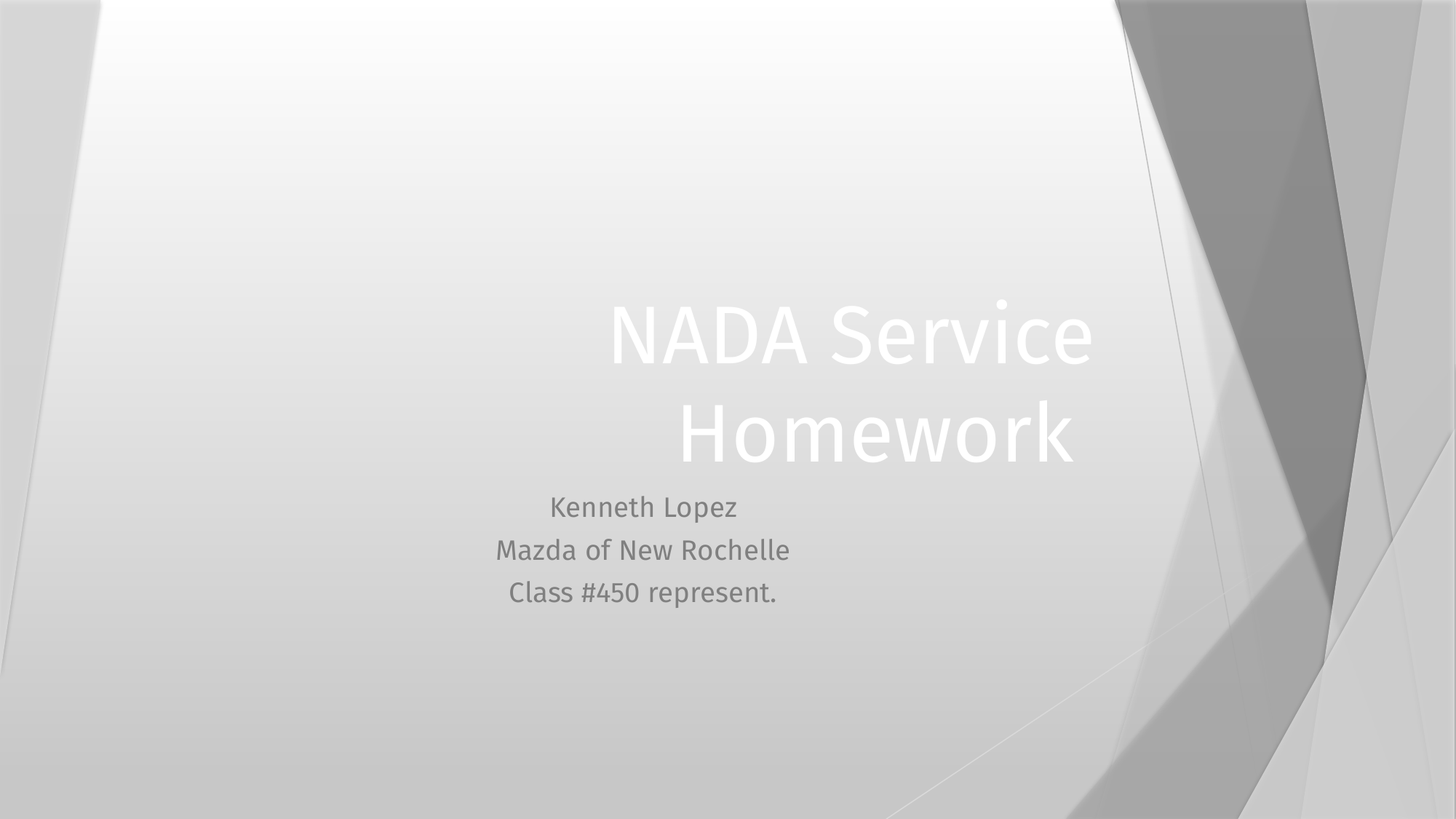

# NADA Service Homework
Kenneth Lopez
Mazda of New Rochelle
Class #450 represent.